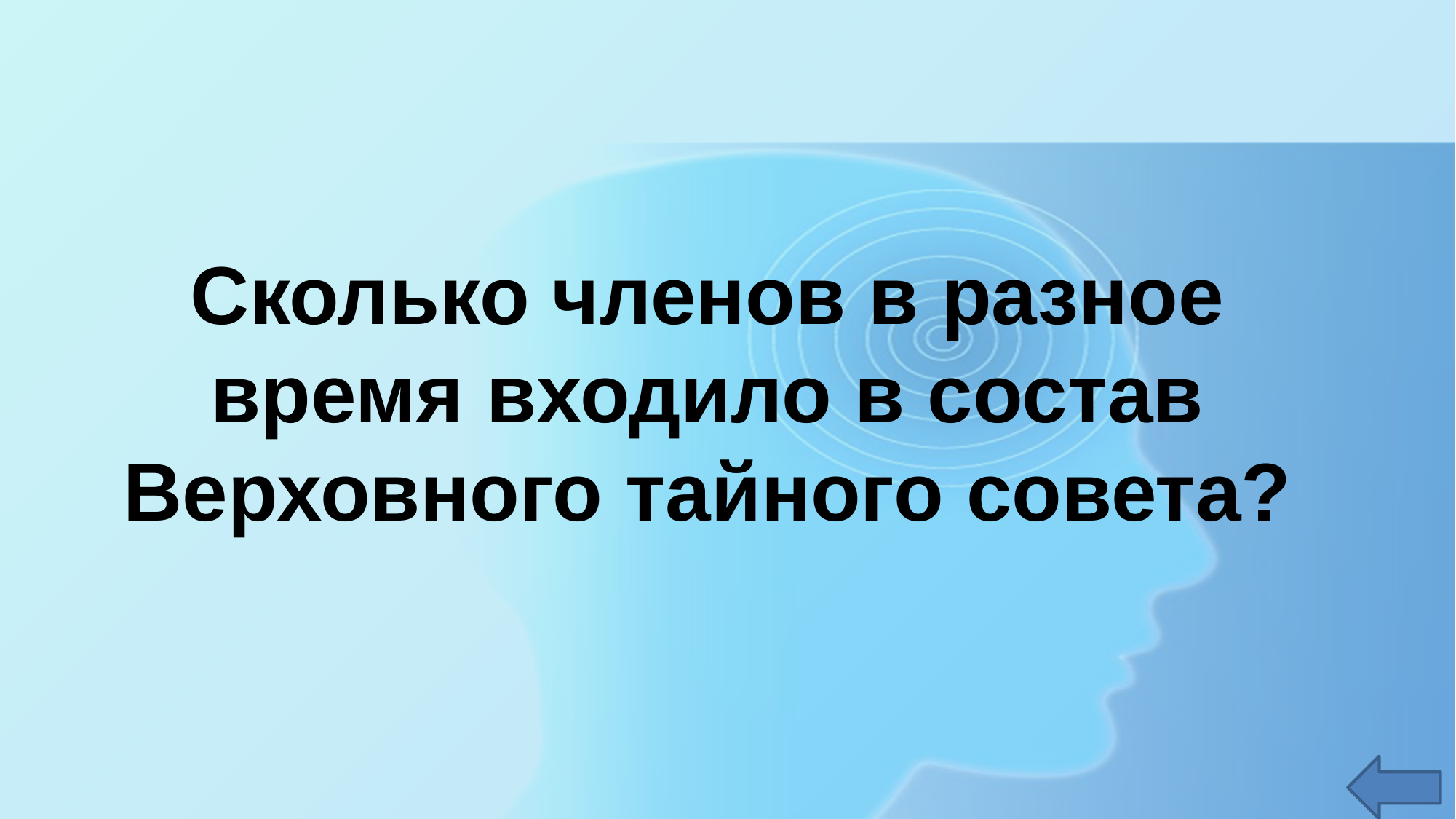

# Сколько членов в разное время входило в состав Верховного тайного совета?